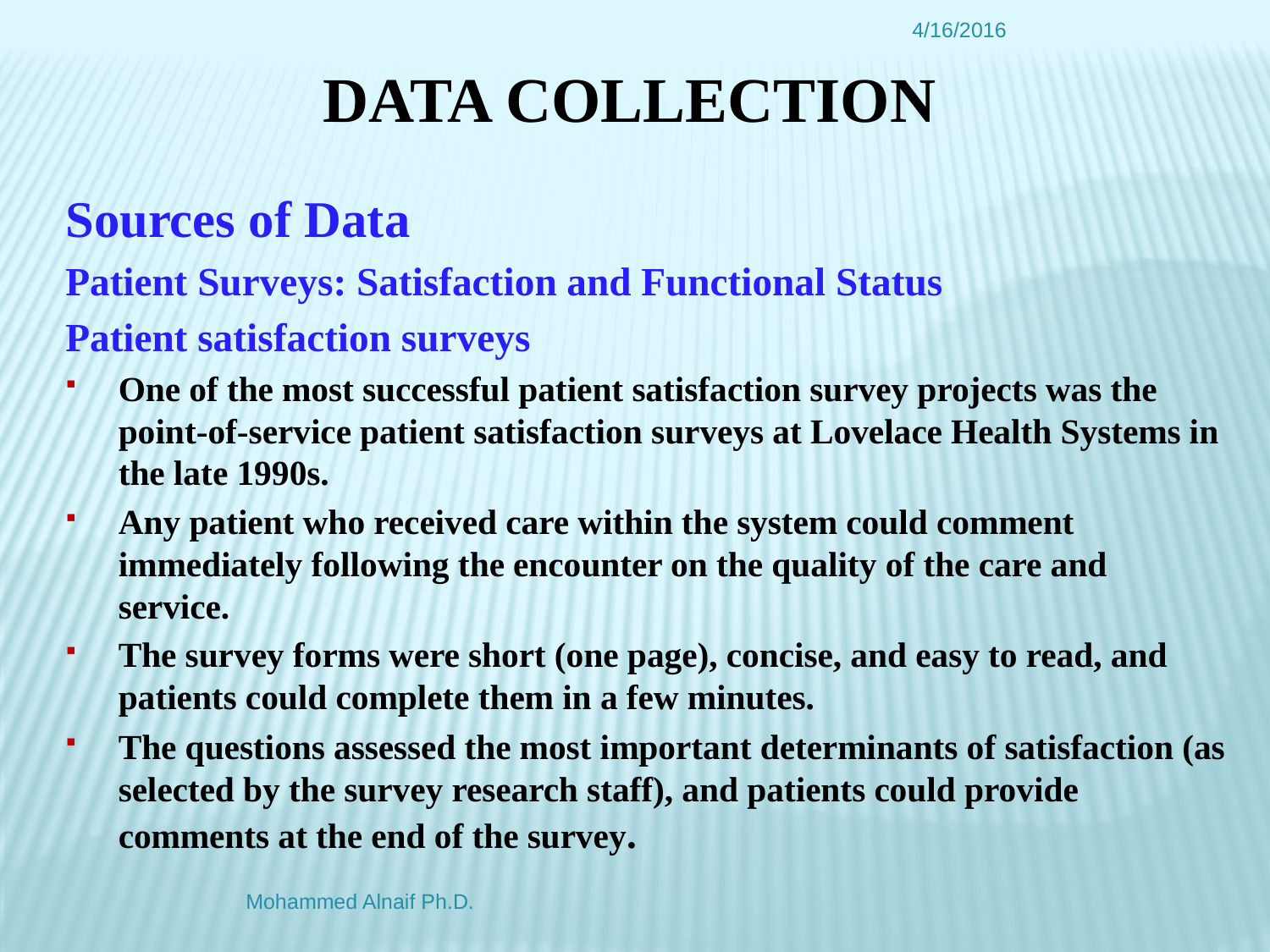

4/16/2016
# Data Collection
Sources of Data
Patient Surveys: Satisfaction and Functional Status
Patient satisfaction surveys
One of the most successful patient satisfaction survey projects was the point-of-service patient satisfaction surveys at Lovelace Health Systems in the late 1990s.
Any patient who received care within the system could comment immediately following the encounter on the quality of the care and service.
The survey forms were short (one page), concise, and easy to read, and patients could complete them in a few minutes.
The questions assessed the most important determinants of satisfaction (as selected by the survey research staff), and patients could provide comments at the end of the survey.
Mohammed Alnaif Ph.D.
51